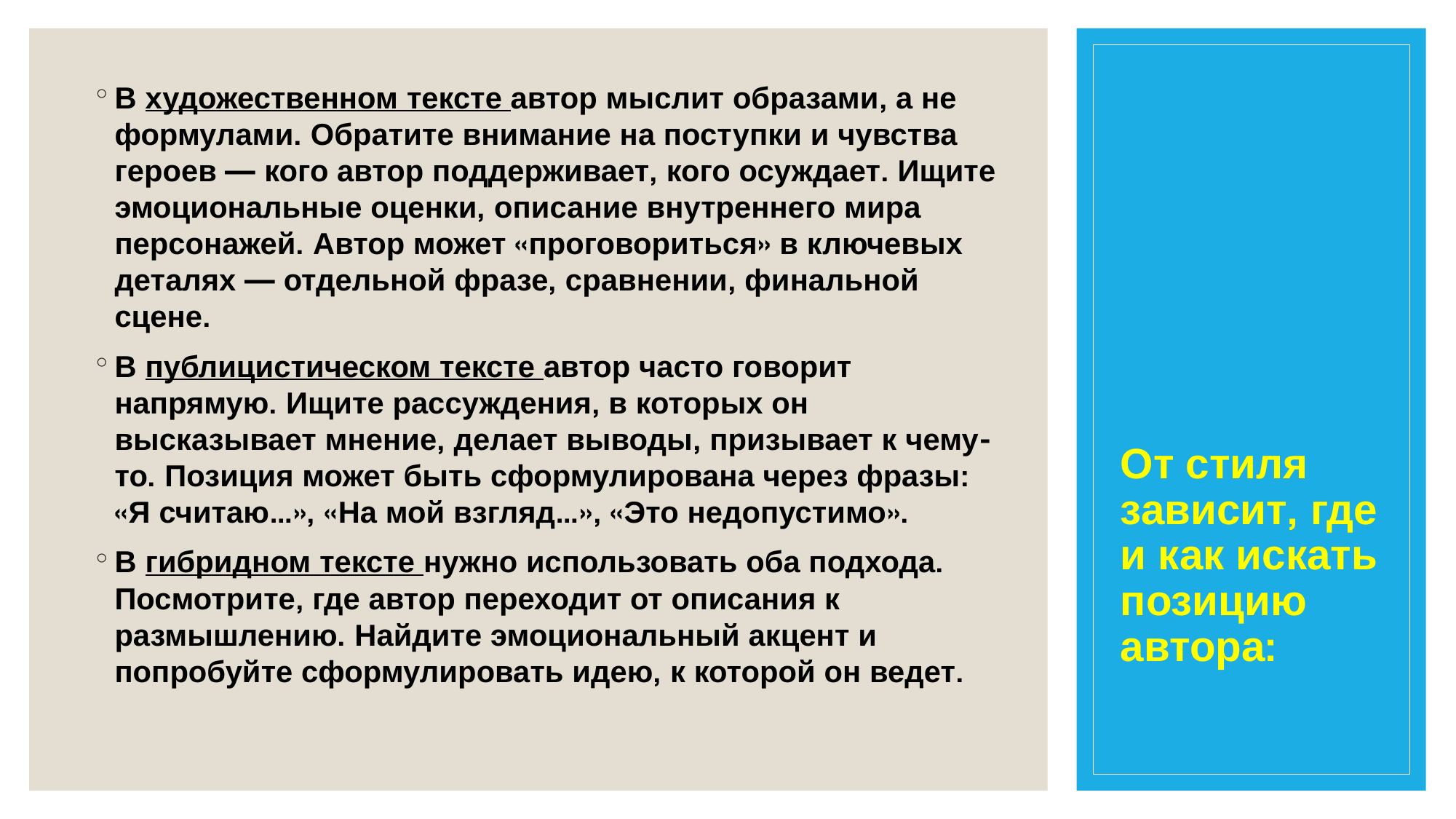

# От стиля зависит, где и как искать позицию автора:
В художественном тексте автор мыслит образами, а не формулами. Обратите внимание на поступки и чувства героев — кого автор поддерживает, кого осуждает. Ищите эмоциональные оценки, описание внутреннего мира персонажей. Автор может «проговориться» в ключевых деталях — отдельной фразе, сравнении, финальной сцене.
В публицистическом тексте автор часто говорит напрямую. Ищите рассуждения, в которых он высказывает мнение, делает выводы, призывает к чему-то. Позиция может быть сформулирована через фразы: «Я считаю…», «На мой взгляд…», «Это недопустимо».
В гибридном тексте нужно использовать оба подхода. Посмотрите, где автор переходит от описания к размышлению. Найдите эмоциональный акцент и попробуйте сформулировать идею, к которой он ведет.